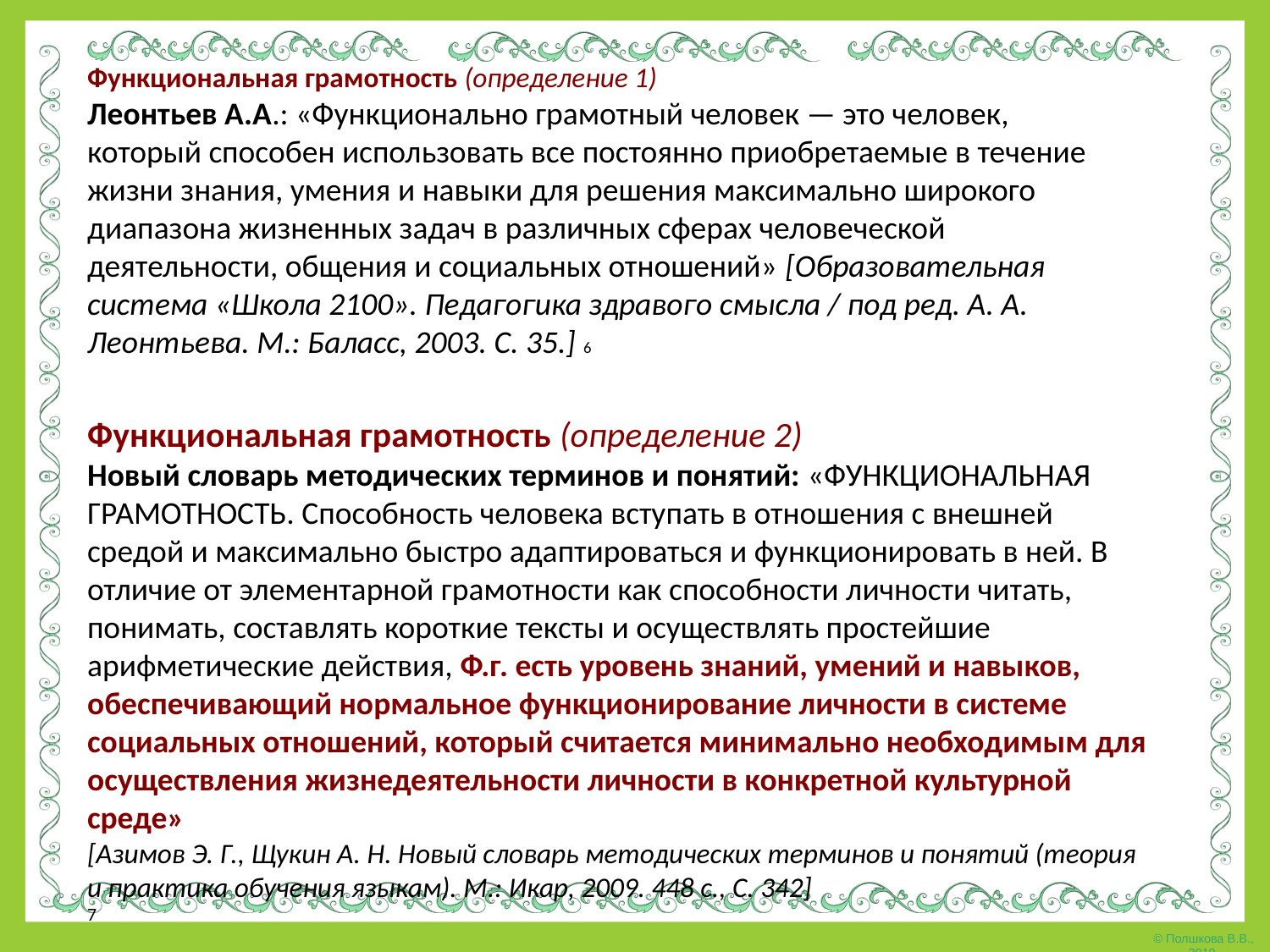

Функциональная грамотность (определение 1)
Леонтьев А.А.: «Функционально грамотный человек — это человек, который способен использовать все постоянно приобретаемые в течение жизни знания, умения и навыки для решения максимально широкого диапазона жизненных задач в различных сферах человеческой деятельности, общения и социальных отношений» [Образовательная система «Школа 2100». Педагогика здравого смысла / под ред. А. А. Леонтьева. М.: Баласс, 2003. С. 35.] 6
Функциональная грамотность (определение 2)
Новый словарь методических терминов и понятий: «ФУНКЦИОНАЛЬНАЯ ГРАМОТНОСТЬ. Способность человека вступать в отношения с внешней средой и максимально быстро адаптироваться и функционировать в ней. В отличие от элементарной грамотности как способности личности читать, понимать, составлять короткие тексты и осуществлять простейшие арифметические действия, Ф.г. есть уровень знаний, умений и навыков, обеспечивающий нормальное функционирование личности в системе социальных отношений, который считается минимально необходимым для осуществления жизнедеятельности личности в конкретной культурной среде»
[Азимов Э. Г., Щукин А. Н. Новый словарь методических терминов и понятий (теория и практика обучения языкам). М.: Икар, 2009. 448 с., С. 342]
7